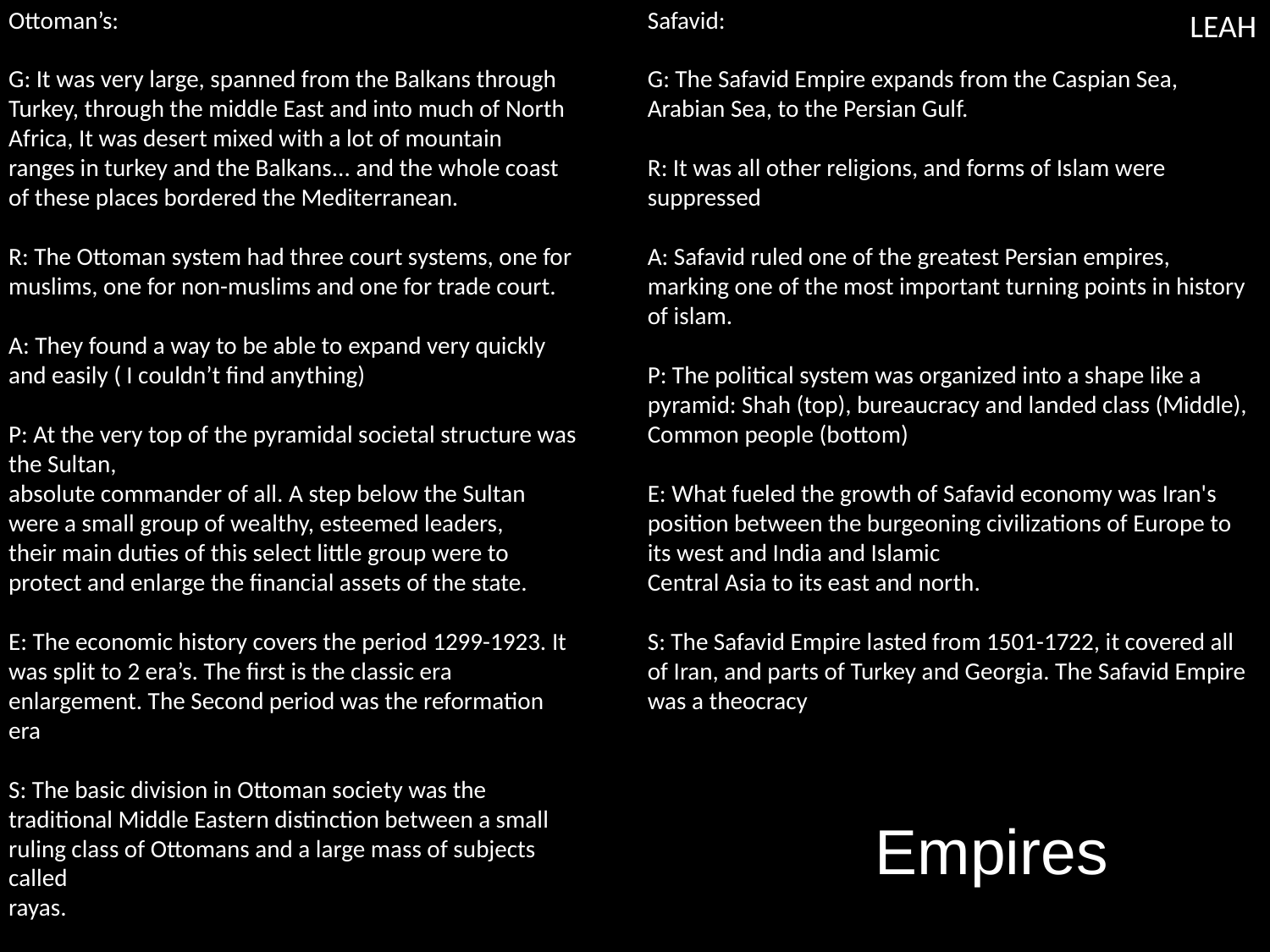

LEAH
Ottoman’s:

G: It was very large, spanned from the Balkans through Turkey, through the middle East and into much of North Africa, It was desert mixed with a lot of mountain
ranges in turkey and the Balkans... and the whole coast of these places bordered the Mediterranean.

R: The Ottoman system had three court systems, one for muslims, one for non-muslims and one for trade court.

A: They found a way to be able to expand very quickly and easily ( I couldn’t find anything)

P: At the very top of the pyramidal societal structure was the Sultan,
absolute commander of all. A step below the Sultan were a small group of wealthy, esteemed leaders,
their main duties of this select little group were to
protect and enlarge the financial assets of the state.

E: The economic history covers the period 1299-1923. It was split to 2 era’s. The first is the classic era enlargement. The Second period was the reformation era

S: The basic division in Ottoman society was the traditional Middle Eastern distinction between a small ruling class of Ottomans and a large mass of subjects called
rayas.
Safavid:

G: The Safavid Empire expands from the Caspian Sea, Arabian Sea, to the Persian Gulf.

R: It was all other religions, and forms of Islam were suppressed

A: Safavid ruled one of the greatest Persian empires, marking one of the most important turning points in history of islam.

P: The political system was organized into a shape like a pyramid: Shah (top), bureaucracy and landed class (Middle), Common people (bottom)

E: What fueled the growth of Safavid economy was Iran's position between the burgeoning civilizations of Europe to its west and India and Islamic
Central Asia to its east and north.

S: The Safavid Empire lasted from 1501-1722, it covered all of Iran, and parts of Turkey and Georgia. The Safavid Empire was a theocracy
# Empires